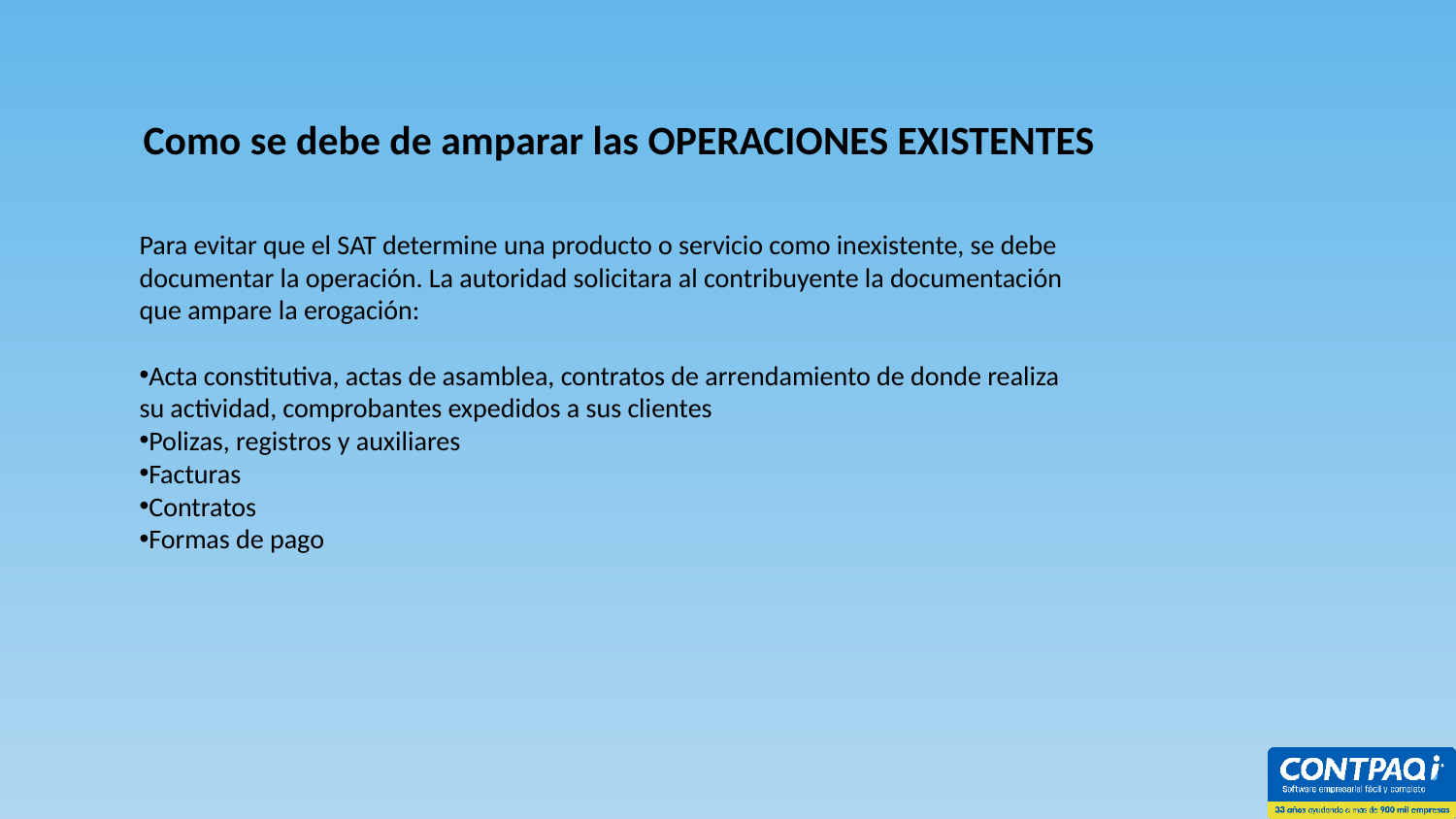

Como se debe de amparar las OPERACIONES EXISTENTES

Para evitar que el SAT determine una producto o servicio como inexistente, se debe documentar la operación. La autoridad solicitara al contribuyente la documentación que ampare la erogación:

Acta constitutiva, actas de asamblea, contratos de arrendamiento de donde realiza su actividad, comprobantes expedidos a sus clientes
Polizas, registros y auxiliares
Facturas
Contratos
Formas de pago